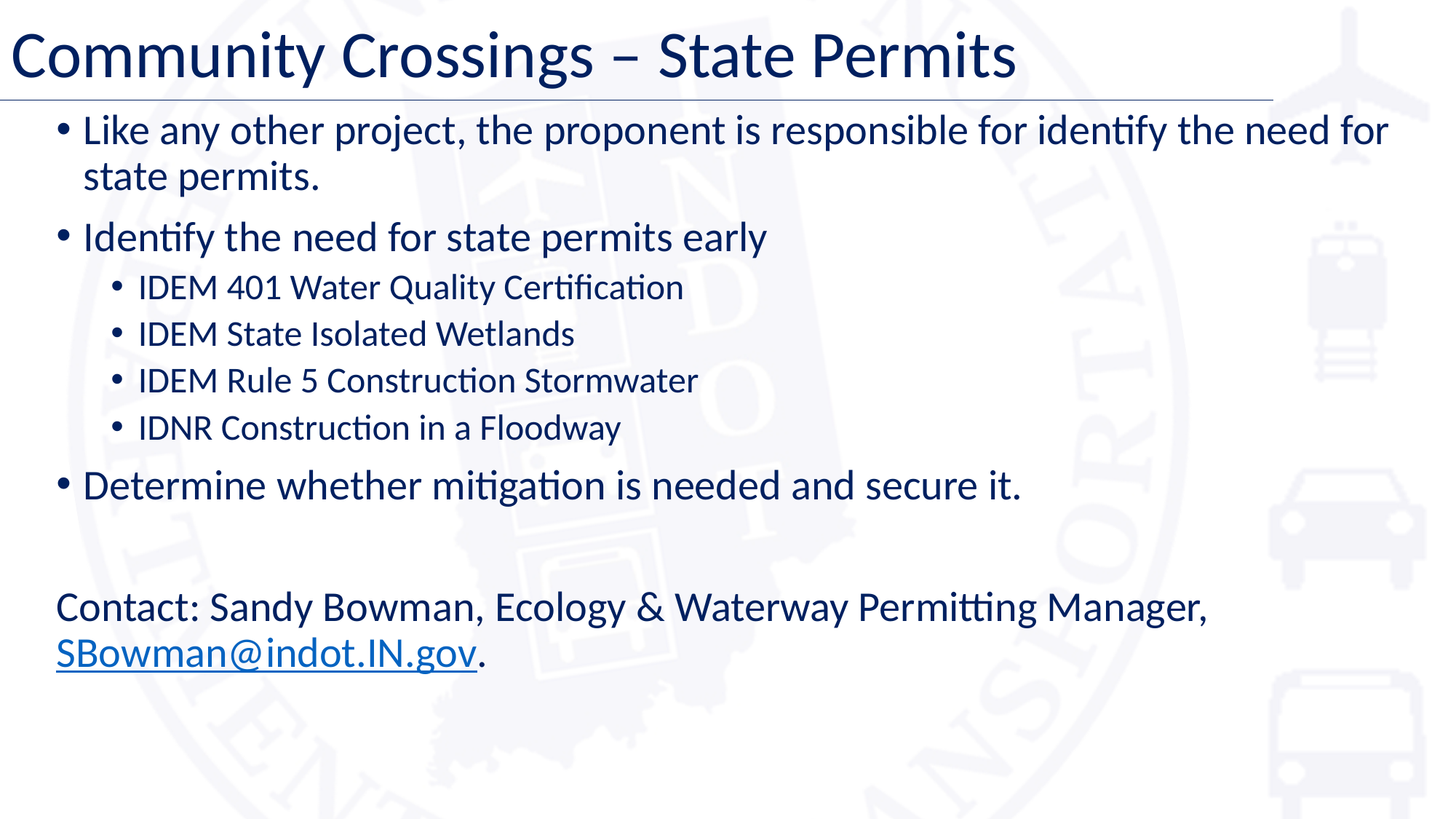

Community Crossings – State Permits
Like any other project, the proponent is responsible for identify the need for state permits.
Identify the need for state permits early
IDEM 401 Water Quality Certification
IDEM State Isolated Wetlands
IDEM Rule 5 Construction Stormwater
IDNR Construction in a Floodway
Determine whether mitigation is needed and secure it.

Contact: Sandy Bowman, Ecology & Waterway Permitting Manager, SBowman@indot.IN.gov.